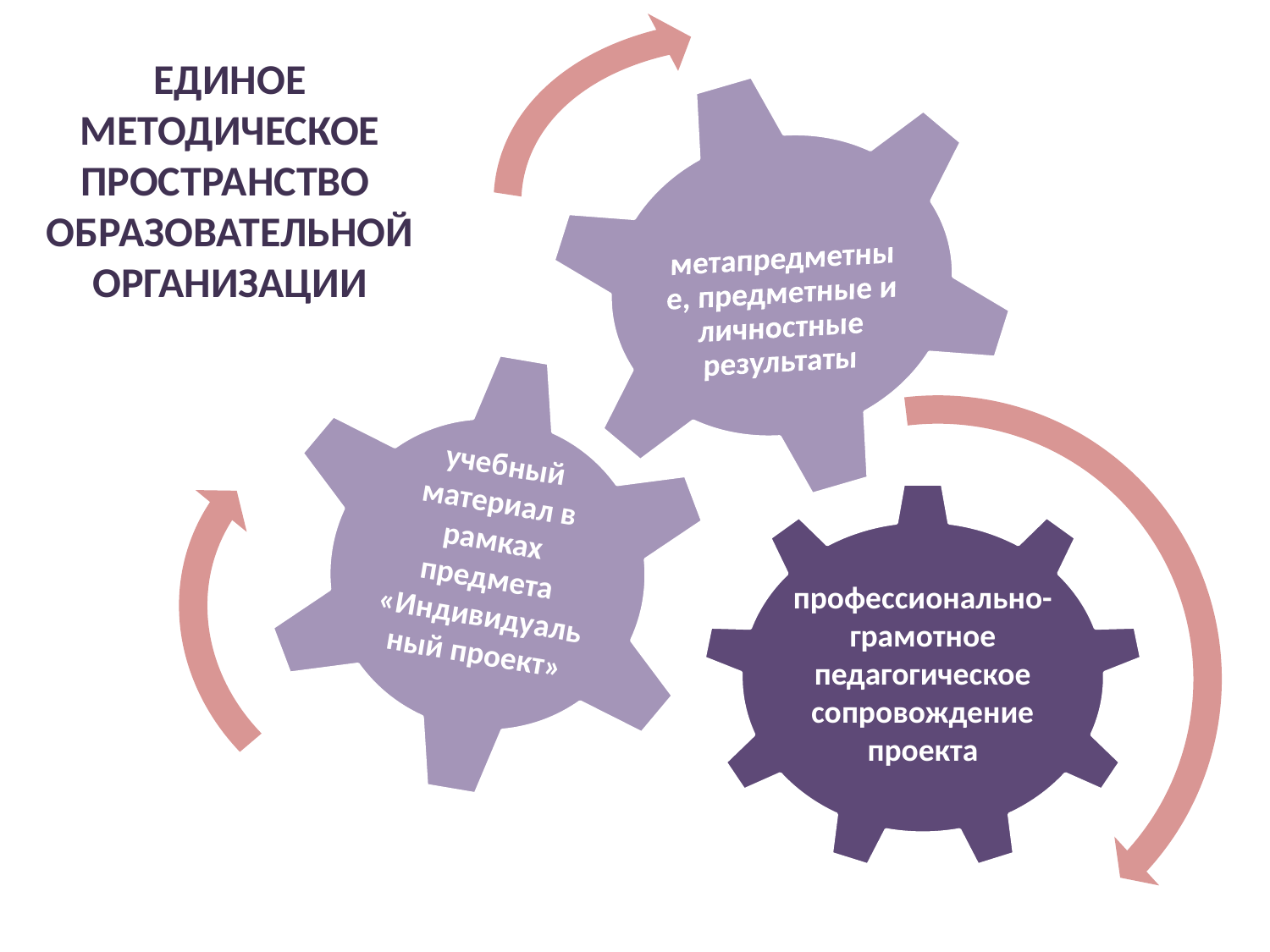

профессионально-грамотное педагогическое сопровождение проекта

учебный материал в рамках предмета «Индивидуальный проект»

метапредметные, предметные и личностные результаты

ЕДИНОЕ МЕТОДИЧЕСКОЕ ПРОСТРАНСТВО  ОБРАЗОВАТЕЛЬНОЙ ОРГАНИЗАЦИИ